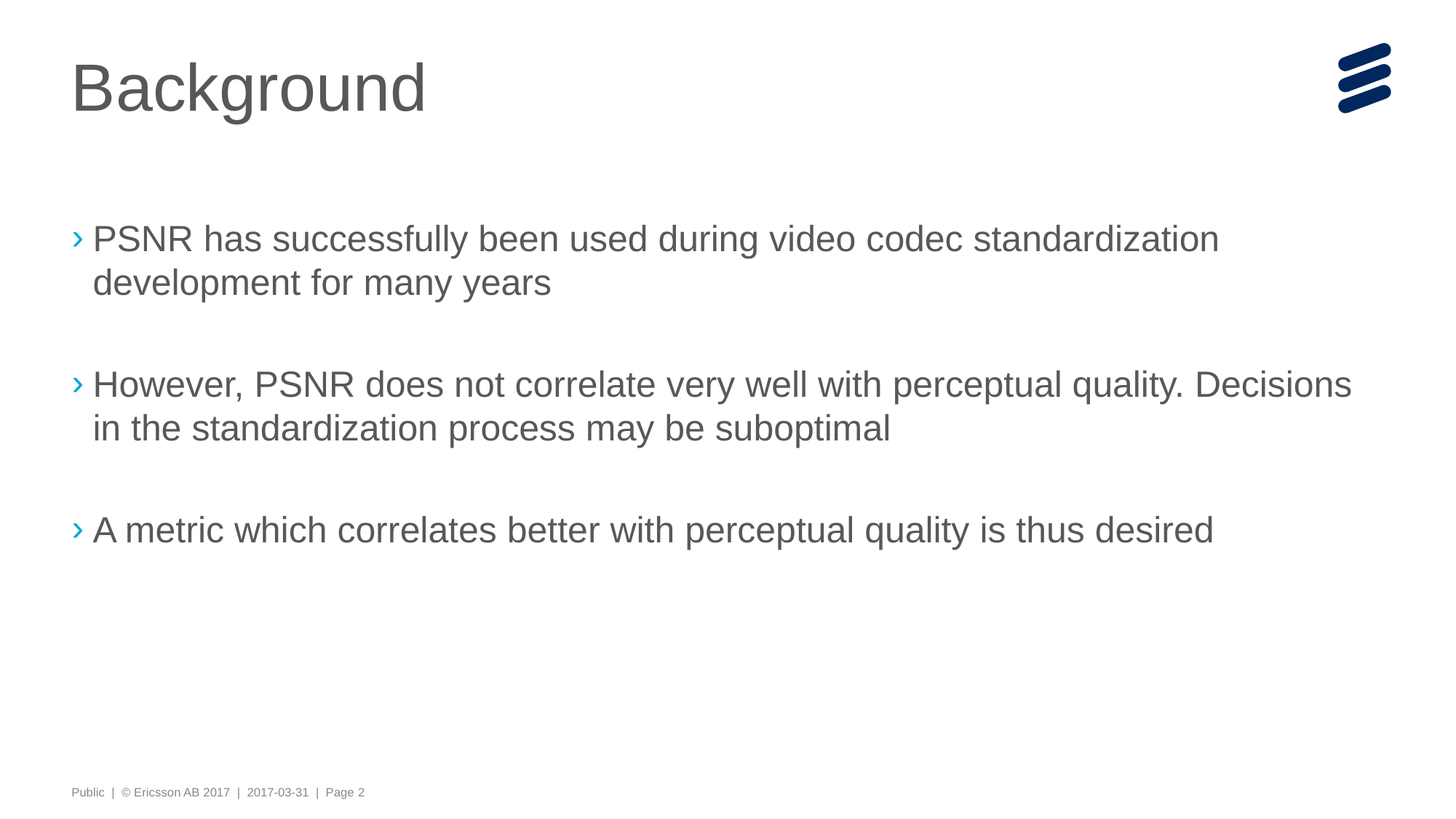

# Background
PSNR has successfully been used during video codec standardization development for many years

However, PSNR does not correlate very well with perceptual quality. Decisions in the standardization process may be suboptimal

A metric which correlates better with perceptual quality is thus desired